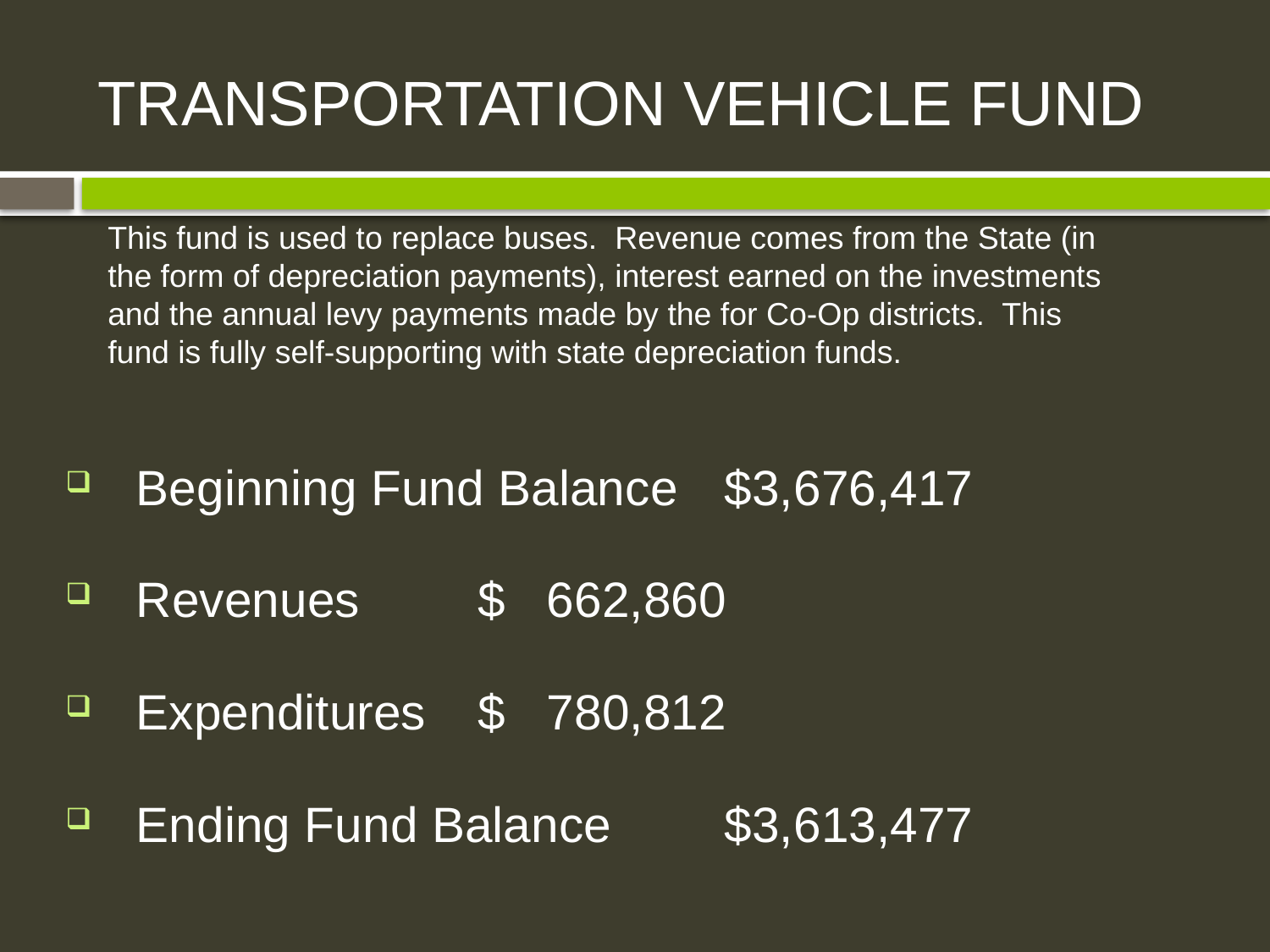

# TRANSPORTATION VEHICLE FUND
This fund is used to replace buses.  Revenue comes from the State (in the form of depreciation payments), interest earned on the investments and the annual levy payments made by the for Co-Op districts.  This fund is fully self-supporting with state depreciation funds.

  Beginning Fund Balance		$3,676,417

  Revenues				$   662,860

  Expenditures				$   780,812

  Ending Fund Balance			$3,613,477